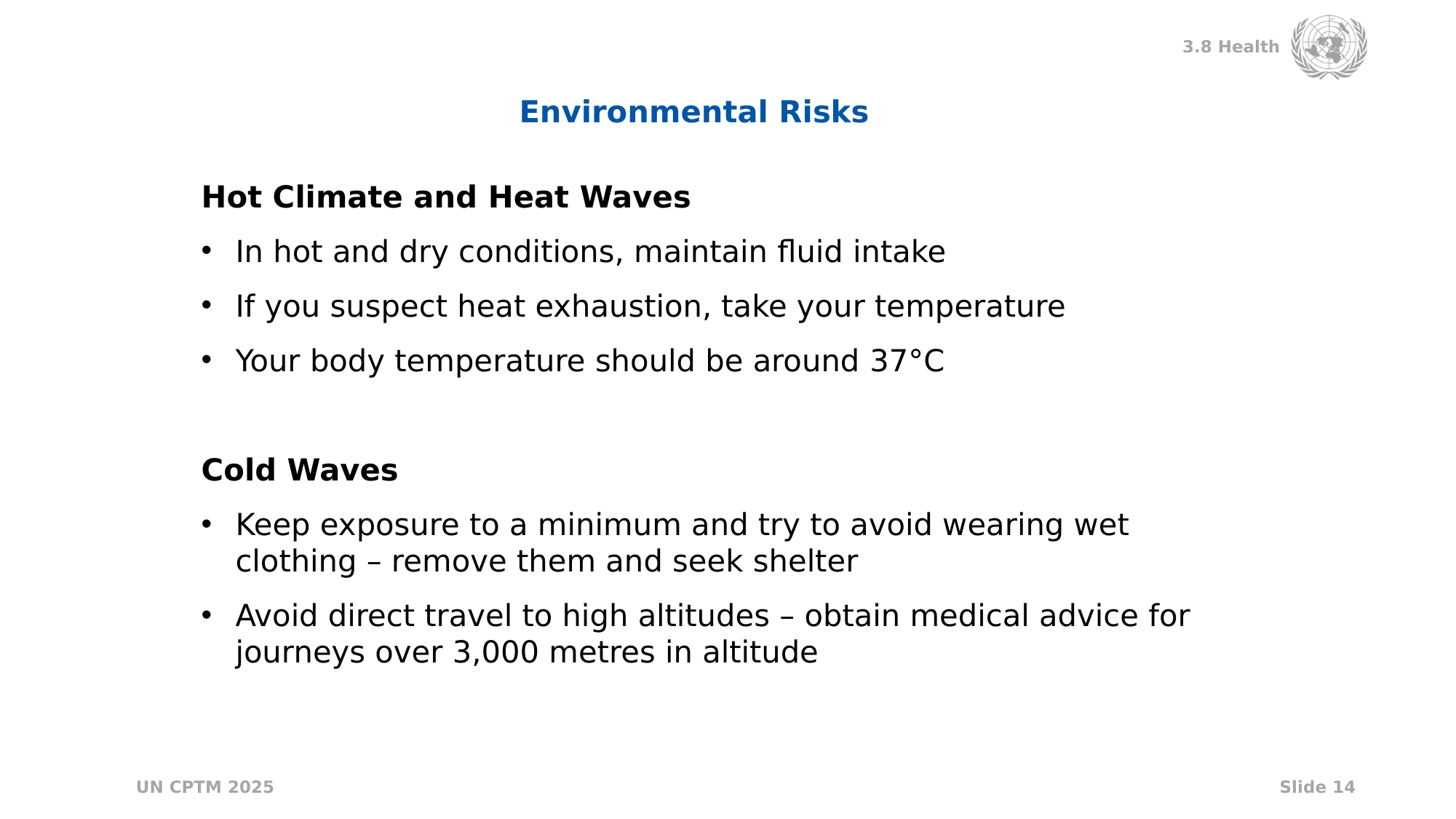

Environmental Risks
Hot Climate and Heat Waves
In hot and dry conditions, maintain fluid intake
If you suspect heat exhaustion, take your temperature
Your body temperature should be around 37°C

Cold Waves
Keep exposure to a minimum and try to avoid wearing wet clothing – remove them and seek shelter
Avoid direct travel to high altitudes – obtain medical advice for journeys over 3,000 metres in altitude